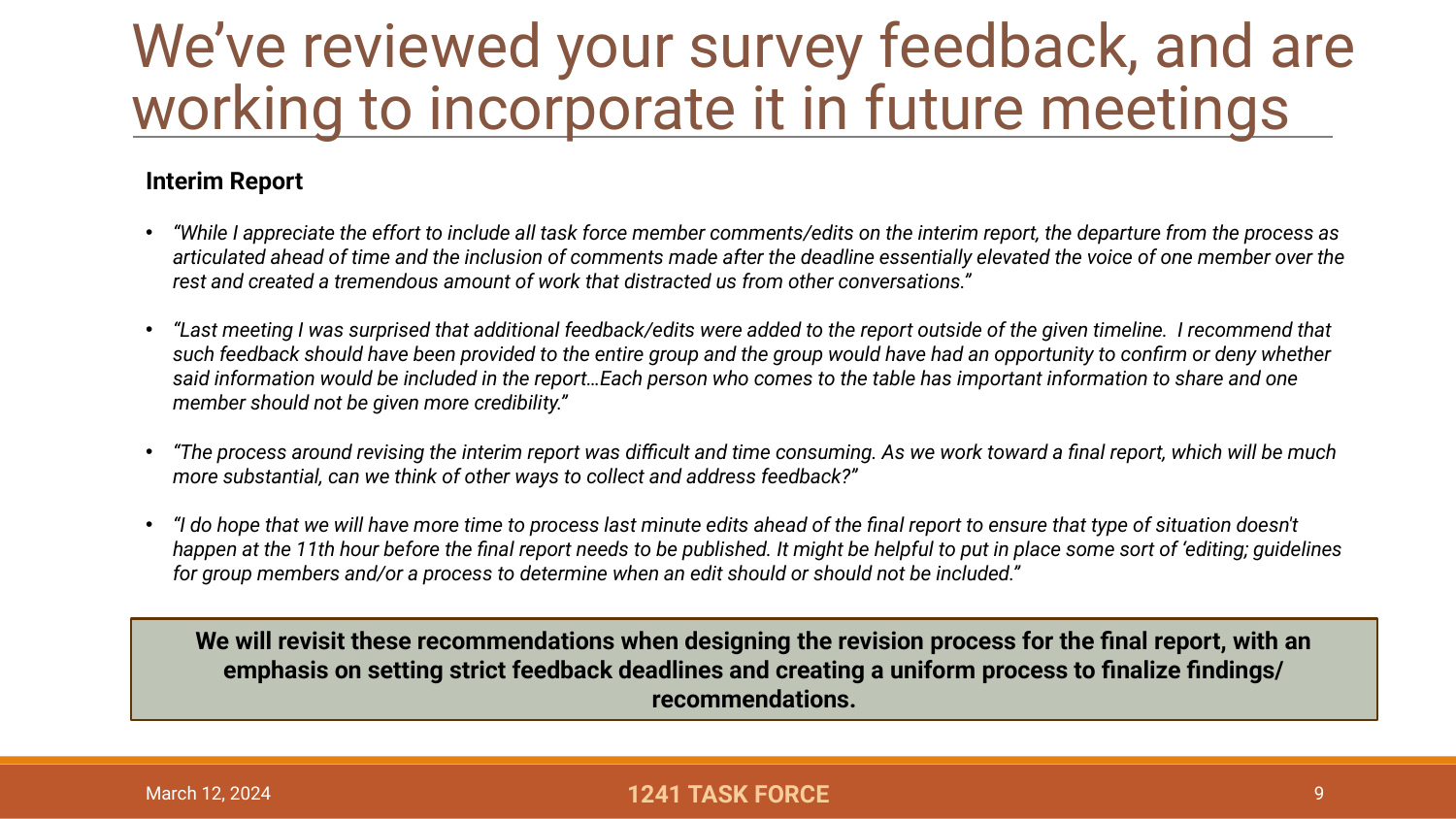

# We’ve reviewed your survey feedback, and are working to incorporate it in future meetings
Interim Report

“While I appreciate the effort to include all task force member comments/edits on the interim report, the departure from the process as articulated ahead of time and the inclusion of comments made after the deadline essentially elevated the voice of one member over the rest and created a tremendous amount of work that distracted us from other conversations.”

“Last meeting I was surprised that additional feedback/edits were added to the report outside of the given timeline.  I recommend that such feedback should have been provided to the entire group and the group would have had an opportunity to confirm or deny whether said information would be included in the report…Each person who comes to the table has important information to share and one member should not be given more credibility.”

“The process around revising the interim report was difficult and time consuming. As we work toward a final report, which will be much more substantial, can we think of other ways to collect and address feedback?”

“I do hope that we will have more time to process last minute edits ahead of the final report to ensure that type of situation doesn't happen at the 11th hour before the final report needs to be published. It might be helpful to put in place some sort of ‘editing; guidelines for group members and/or a process to determine when an edit should or should not be included.”
We will revisit these recommendations when designing the revision process for the final report, with an emphasis on setting strict feedback deadlines and creating a uniform process to finalize findings/ recommendations.
March 12, 2024
1241 TASK FORCE
9